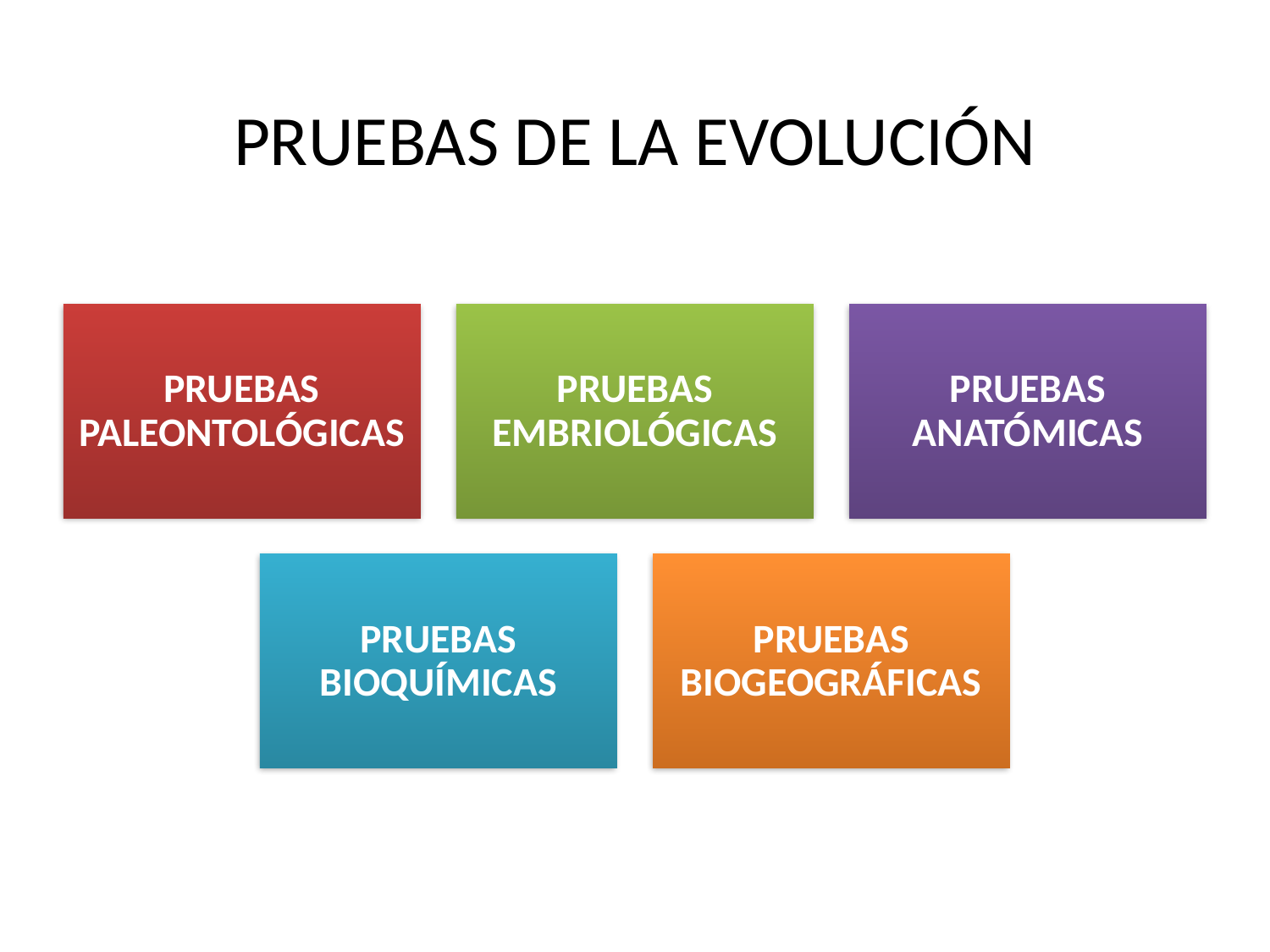

# PRUEBAS DE LA EVOLUCIÓN
PRUEBAS PALEONTOLÓGICAS
PRUEBAS EMBRIOLÓGICAS
PRUEBAS ANATÓMICAS
PRUEBAS BIOQUÍMICAS
PRUEBAS BIOGEOGRÁFICAS